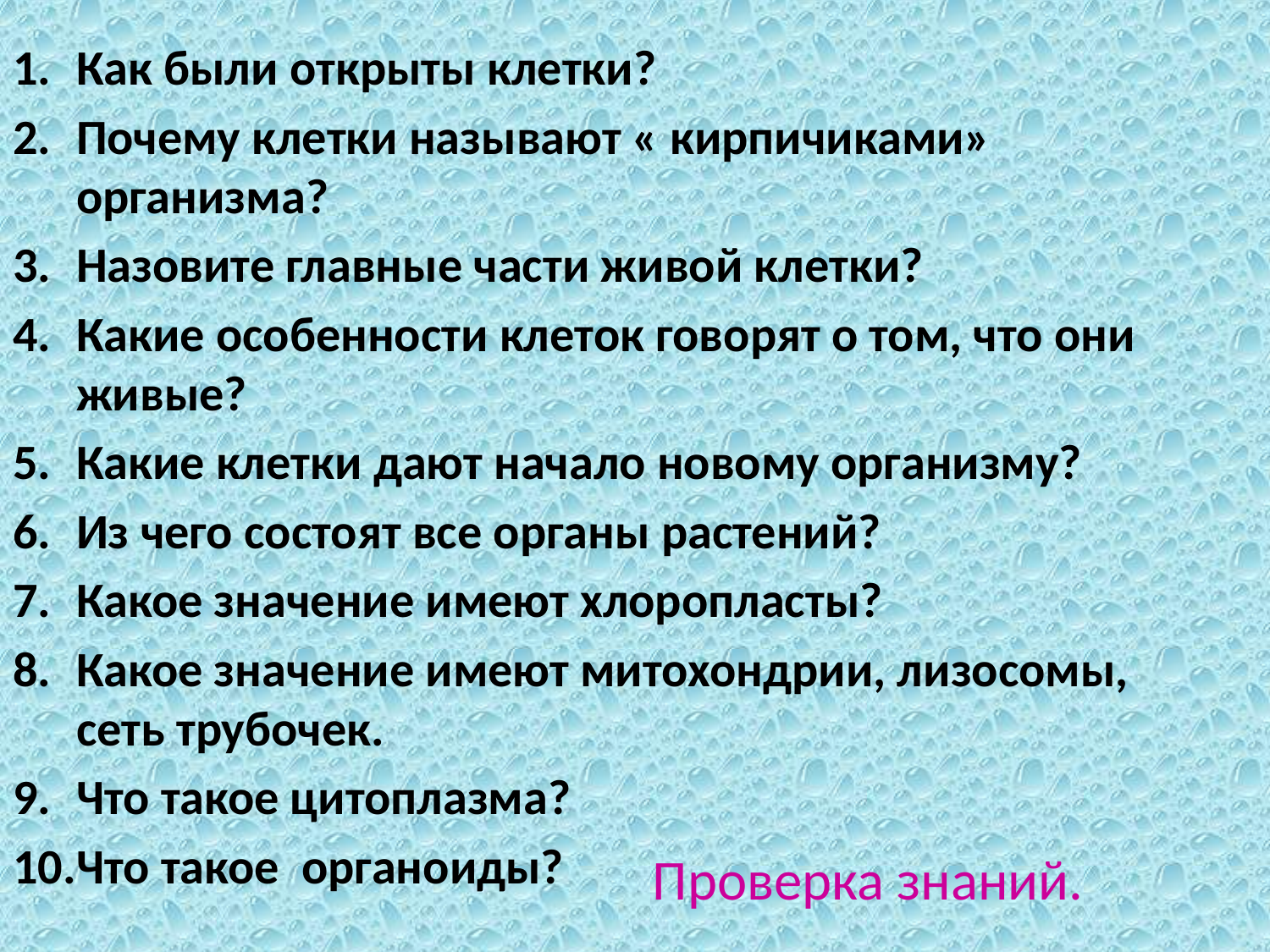

Как были открыты клетки?
Почему клетки называют « кирпичиками» организма?
Назовите главные части живой клетки?
Какие особенности клеток говорят о том, что они живые?
Какие клетки дают начало новому организму?
Из чего состоят все органы растений?
Какое значение имеют хлоропласты?
Какое значение имеют митохондрии, лизосомы, сеть трубочек.
Что такое цитоплазма?
Что такое  органоиды?

# Проверка знаний.